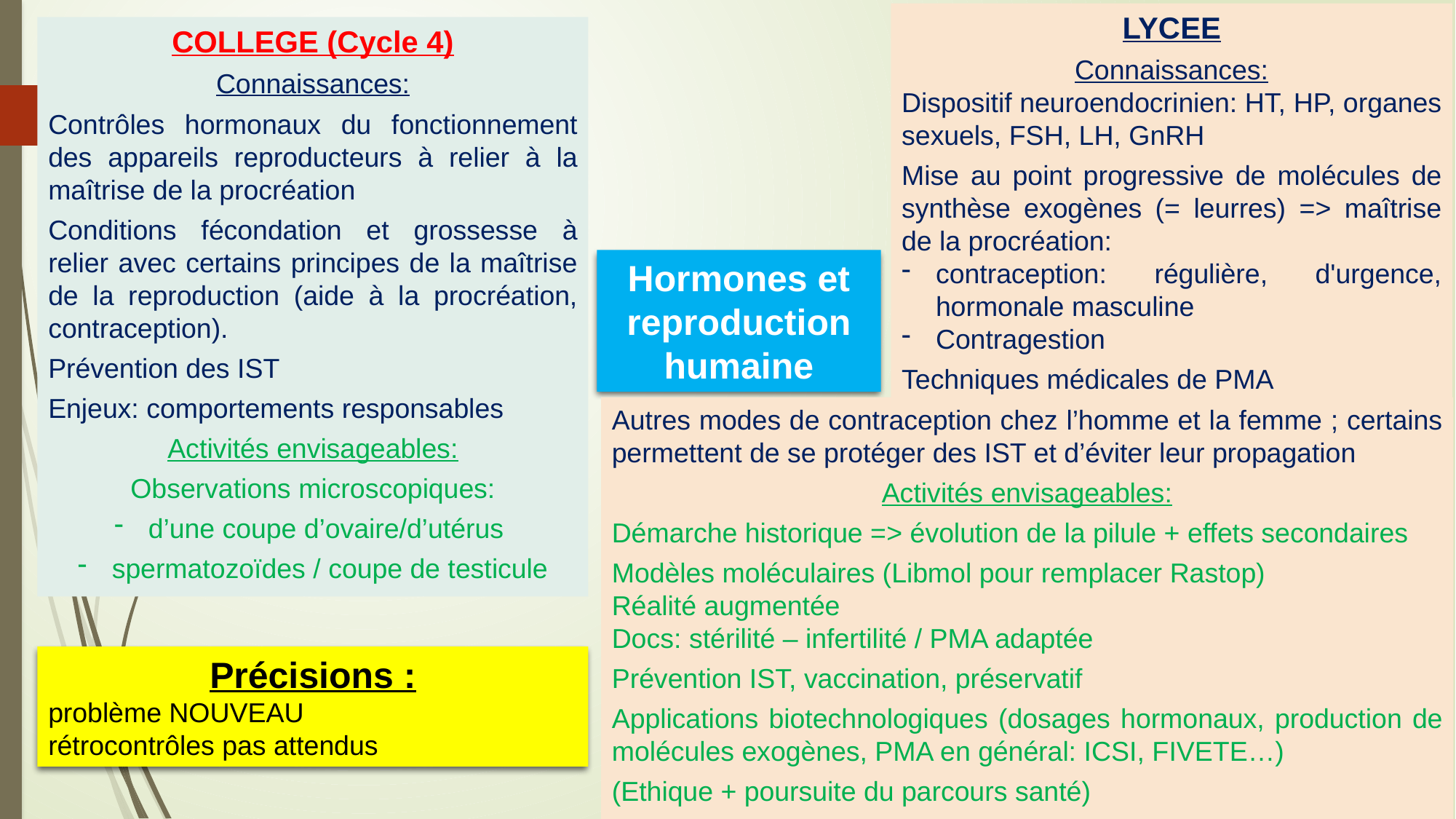

LYCEE

Connaissances:
Dispositif neuroendocrinien: HT, HP, organes sexuels, FSH, LH, GnRH

Mise au point progressive de molécules de synthèse exogènes (= leurres) => maîtrise de la procréation:
contraception: régulière, d'urgence, hormonale masculine
Contragestion

Techniques médicales de PMA

COLLEGE (Cycle 4)

Connaissances:

Contrôles hormonaux du fonctionnement des appareils reproducteurs à relier à la maîtrise de la procréation

Conditions fécondation et grossesse à relier avec certains principes de la maîtrise de la reproduction (aide à la procréation, contraception).

Prévention des IST

Enjeux: comportements responsables

Activités envisageables:

Observations microscopiques:

d’une coupe d’ovaire/d’utérus

spermatozoïdes / coupe de testicule

Hormones et reproduction humaine
Autres modes de contraception chez l’homme et la femme ; certains permettent de se protéger des IST et d’éviter leur propagation

Activités envisageables:

Démarche historique => évolution de la pilule + effets secondaires

Modèles moléculaires (Libmol pour remplacer Rastop)
Réalité augmentée
Docs: stérilité – infertilité / PMA adaptée

Prévention IST, vaccination, préservatif

Applications biotechnologiques (dosages hormonaux, production de molécules exogènes, PMA en général: ICSI, FIVETE…)

(Ethique + poursuite du parcours santé)

Précisions :
problème NOUVEAU
rétrocontrôles pas attendus